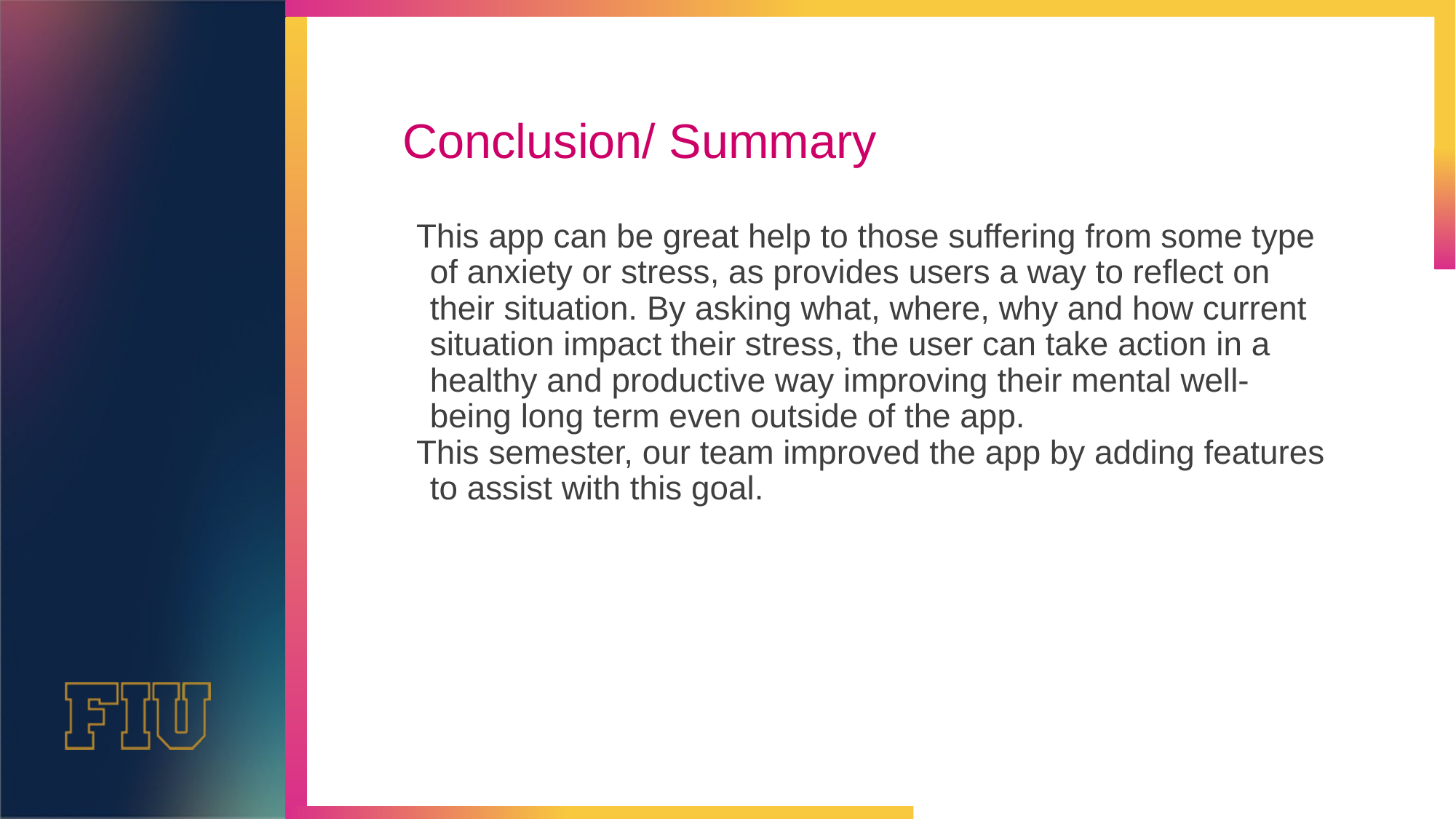

# Conclusion/ Summary
This app can be great help to those suffering from some type of anxiety or stress, as provides users a way to reflect on their situation. By asking what, where, why and how current situation impact their stress, the user can take action in a healthy and productive way improving their mental well-being long term even outside of the app.
This semester, our team improved the app by adding features to assist with this goal.